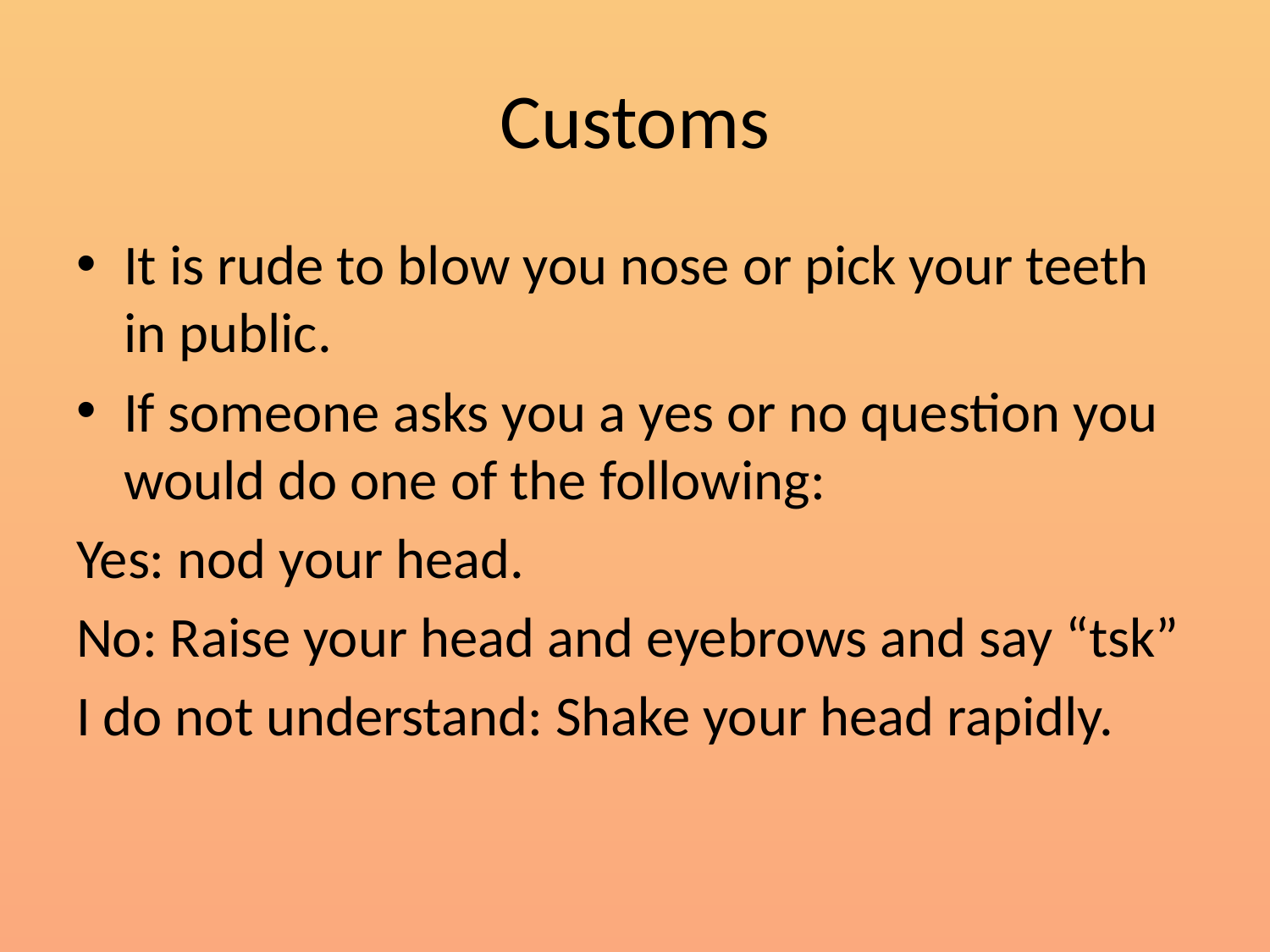

# Customs
It is rude to blow you nose or pick your teeth in public.
If someone asks you a yes or no question you would do one of the following:
Yes: nod your head.
No: Raise your head and eyebrows and say “tsk”
I do not understand: Shake your head rapidly.